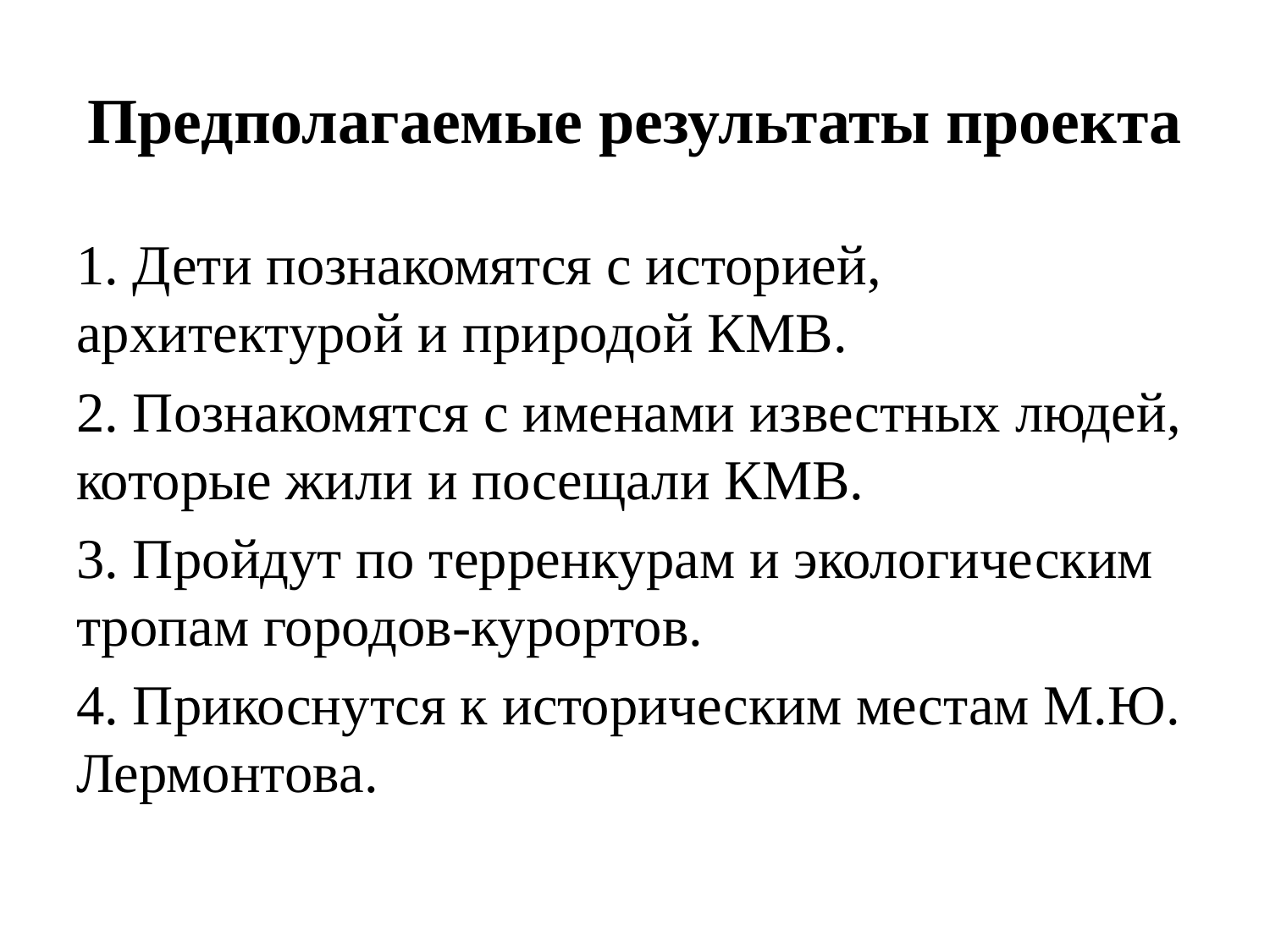

# Предполагаемые результаты проекта
1. Дети познакомятся с историей, архитектурой и природой КМВ.
2. Познакомятся с именами известных людей, которые жили и посещали КМВ.
3. Пройдут по терренкурам и экологическим тропам городов-курортов.
4. Прикоснутся к историческим местам М.Ю. Лермонтова.